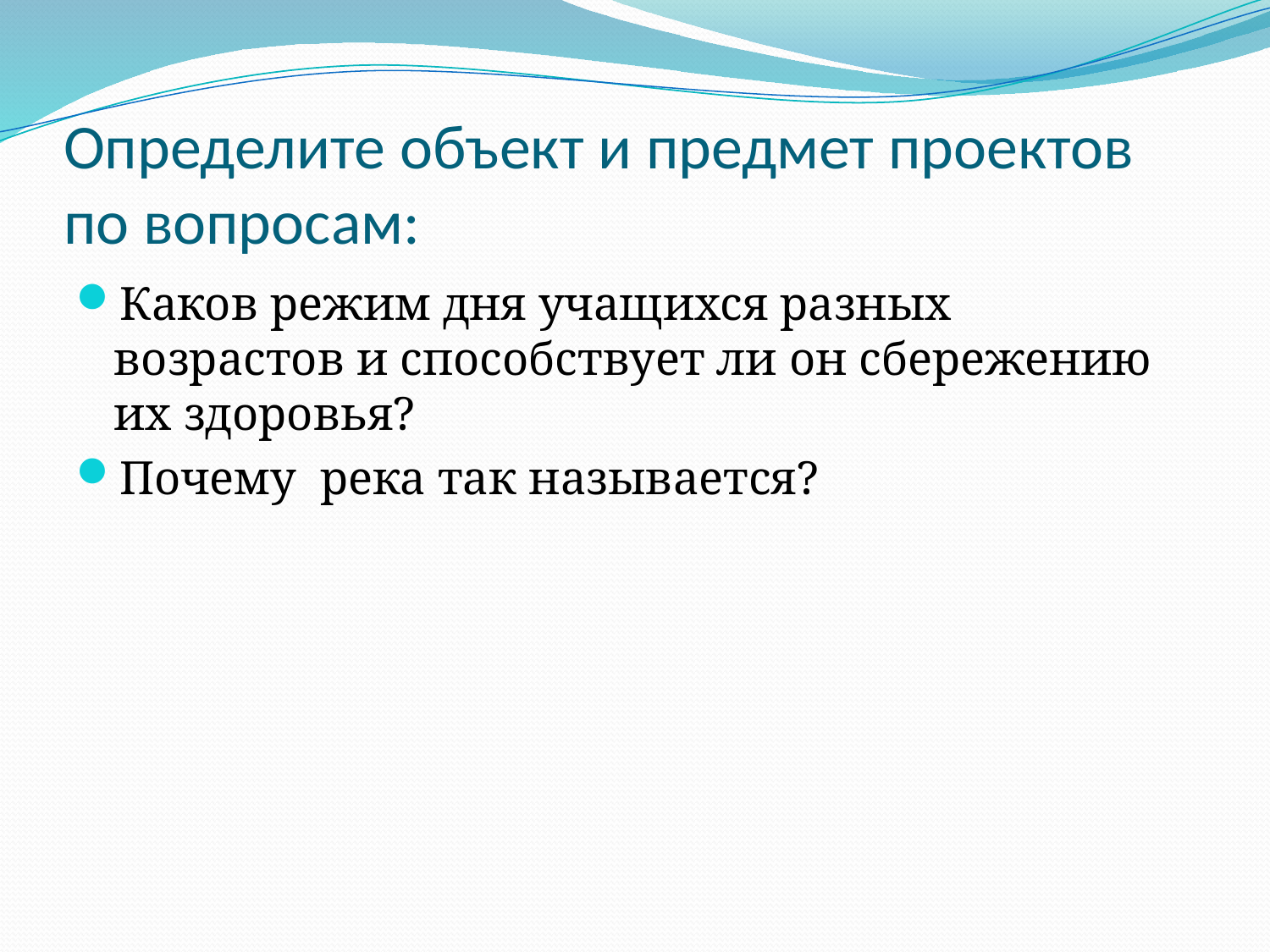

# Определите объект и предмет проектов по вопросам:
Каков режим дня учащихся разных возрастов и способствует ли он сбережению их здоровья?
Почему  река так называется?